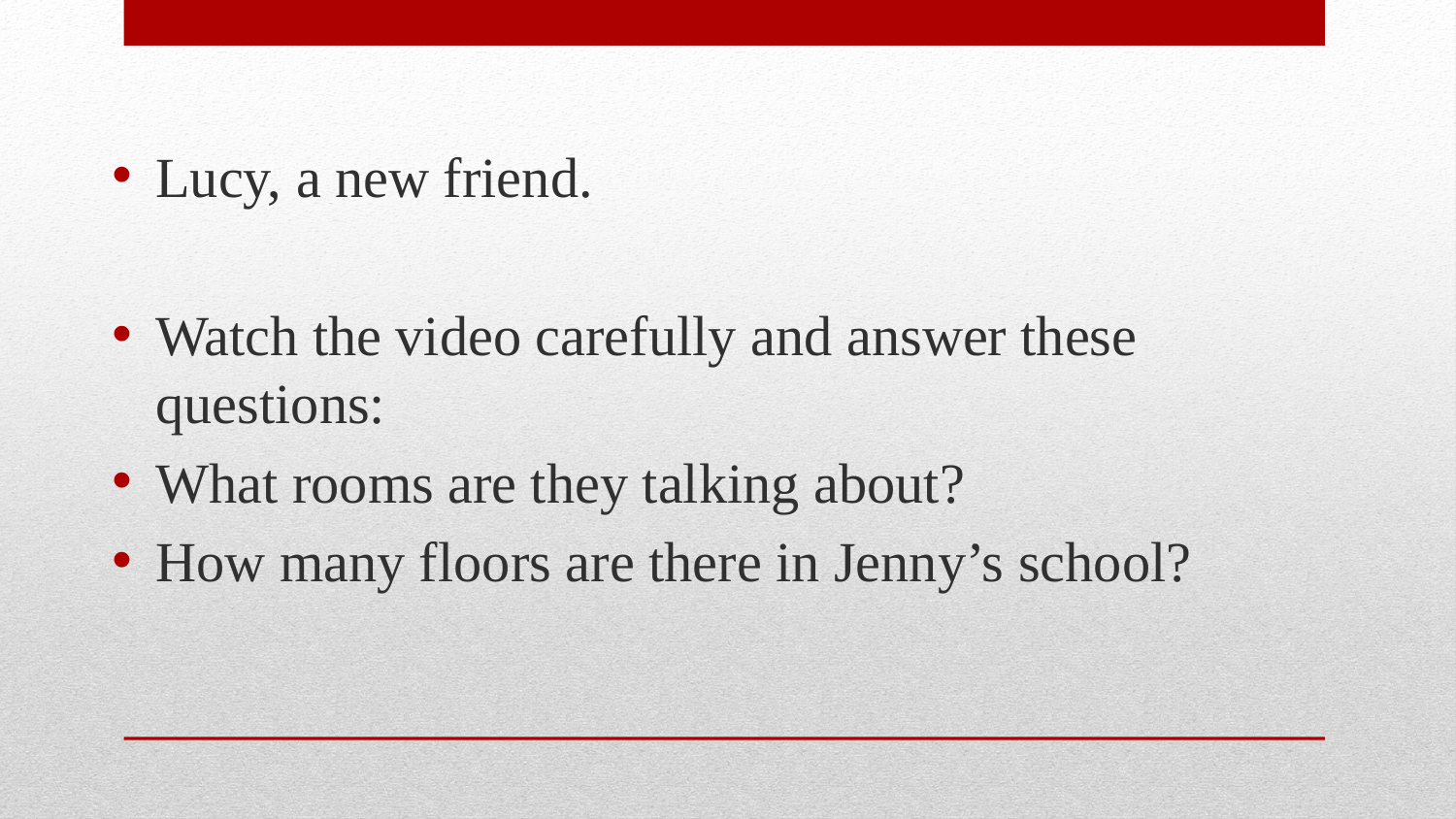

Lucy, a new friend.

Watch the video carefully and answer these questions:
What rooms are they talking about?
How many floors are there in Jenny’s school?